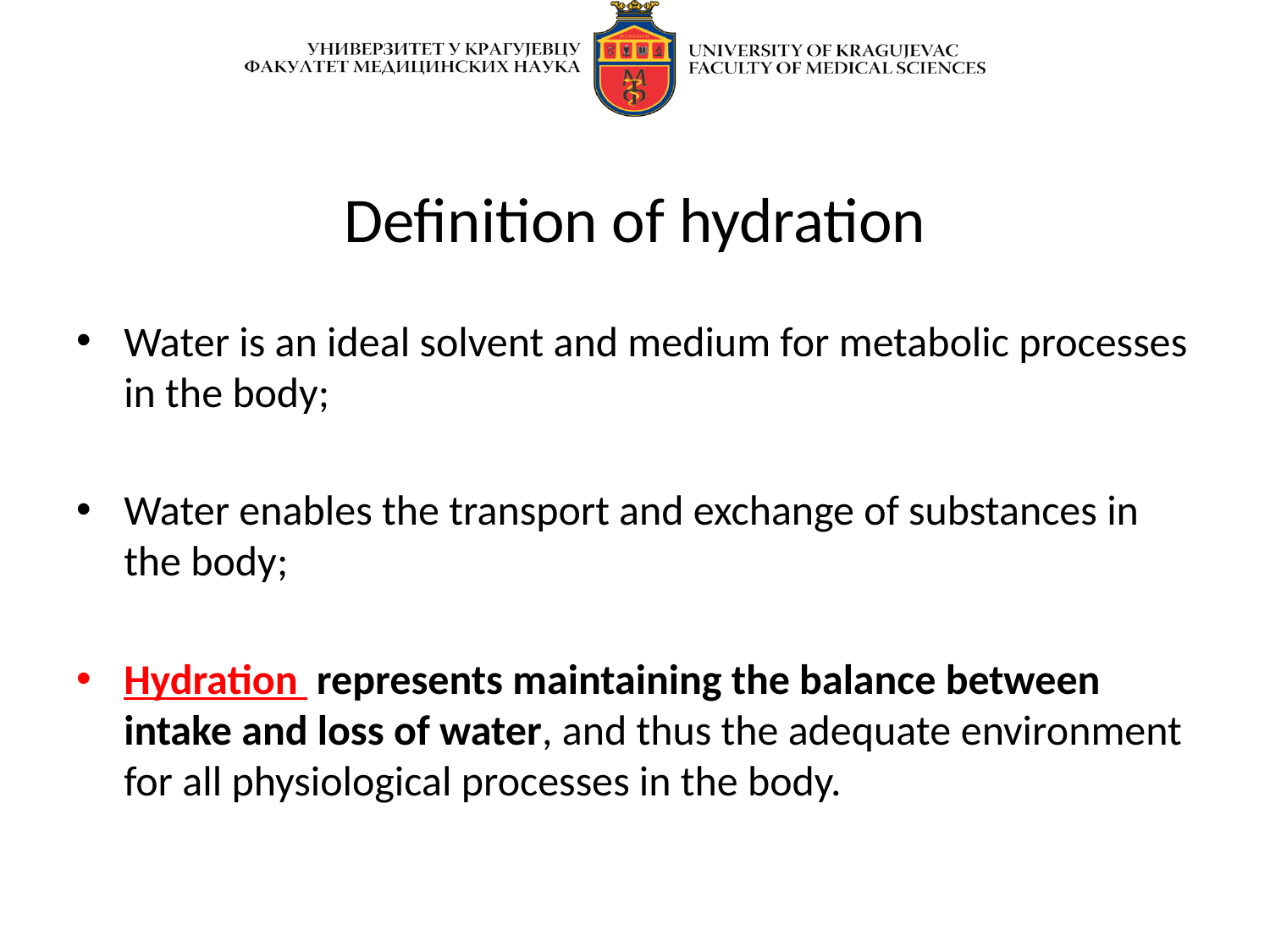

# Definition of hydration
Water is an ideal solvent and medium for metabolic processes in the body;

Water enables the transport and exchange of substances in the body;

Hydration  represents maintaining the balance between intake and loss of water, and thus the adequate environment  for all physiological processes in the body.